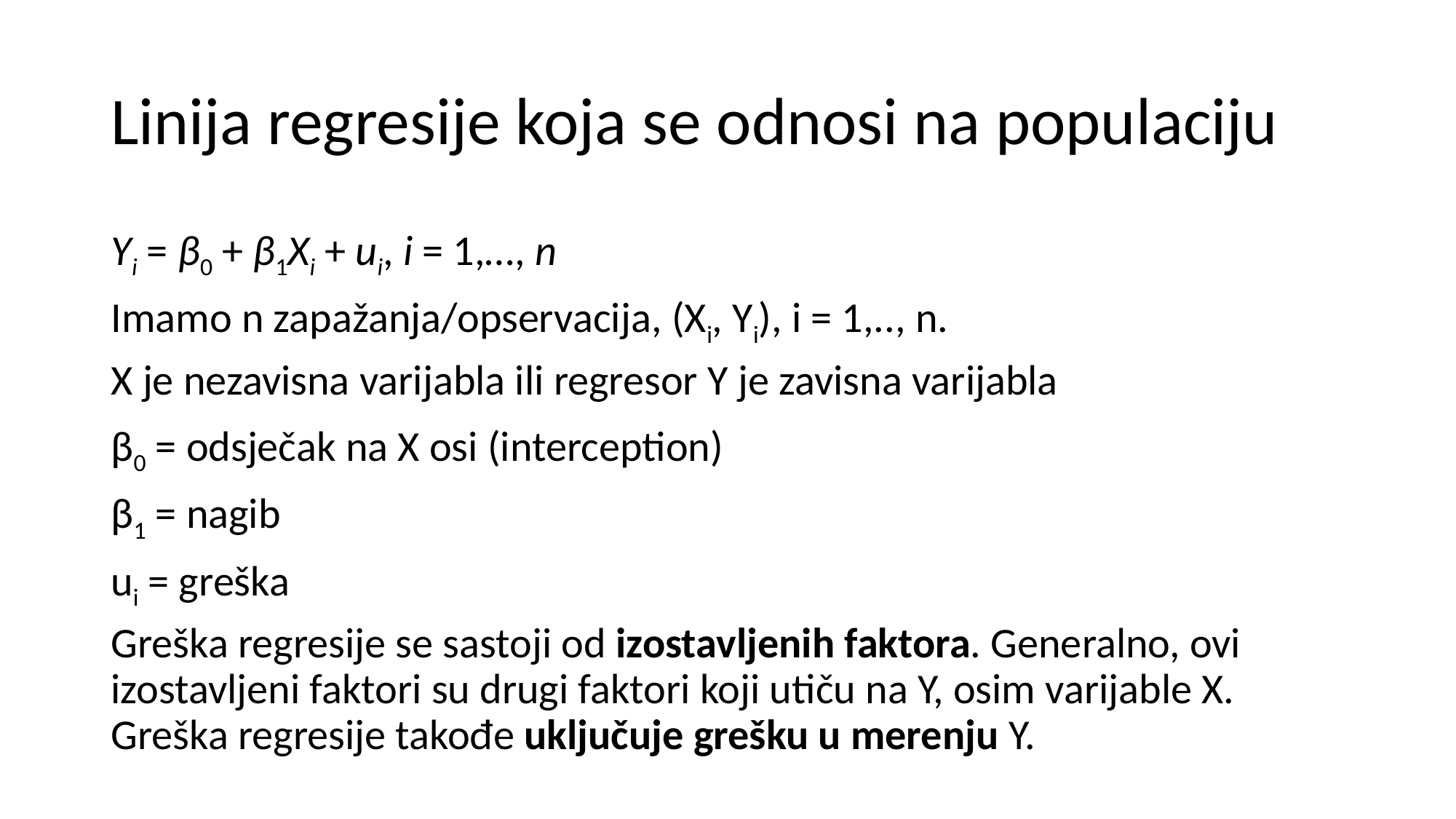

# Linija regresije koja se odnosi na populaciju
Yi = β0 + β1Xi + ui, i = 1,…, n
Imamo n zapažanja/opservacija, (Xi, Yi), i = 1,.., n.
X je nezavisna varijabla ili regresor Y je zavisna varijabla
β0 = odsječak na X osi (interception)
β1 = nagib
ui = greška
Greška regresije se sastoji od izostavljenih faktora. Generalno, ovi izostavljeni faktori su drugi faktori koji utiču na Y, osim varijable X. Greška regresije takođe uključuje grešku u merenju Y.